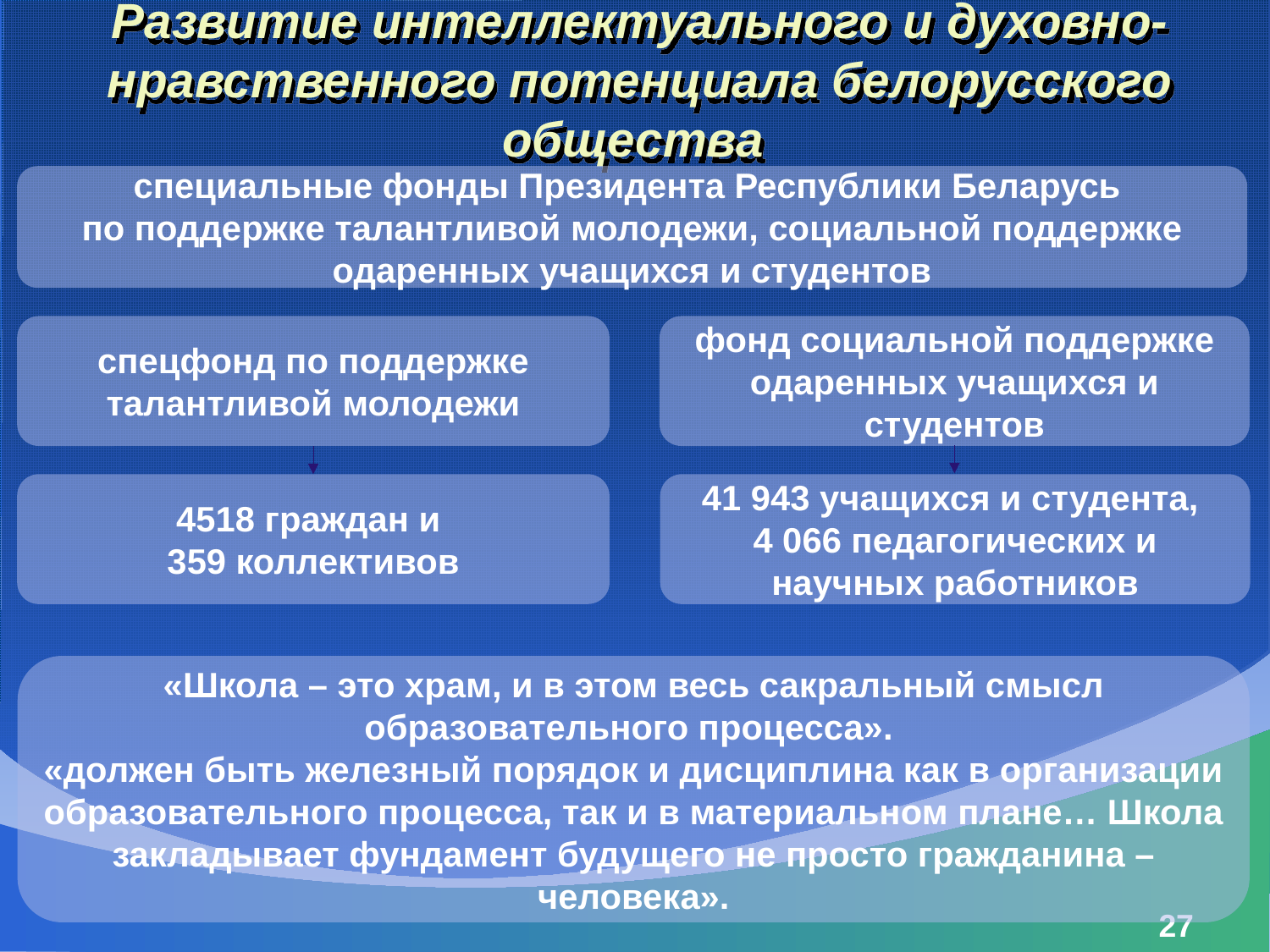

Развитие интеллектуального и духовно-нравственного потенциала белорусского общества
специальные фонды Президента Республики Беларусь
по поддержке талантливой молодежи, социальной поддержке одаренных учащихся и студентов
спецфонд по поддержке талантливой молодежи
фонд социальной поддержке одаренных учащихся и студентов
4518 граждан и
359 коллективов
41 943 учащихся и студента,
4 066 педагогических и научных работников
«Школа – это храм, и в этом весь сакральный смысл образовательного процесса».
«должен быть железный порядок и дисциплина как в организации образовательного процесса, так и в материальном плане… Школа закладывает фундамент будущего не просто гражданина – человека».
27